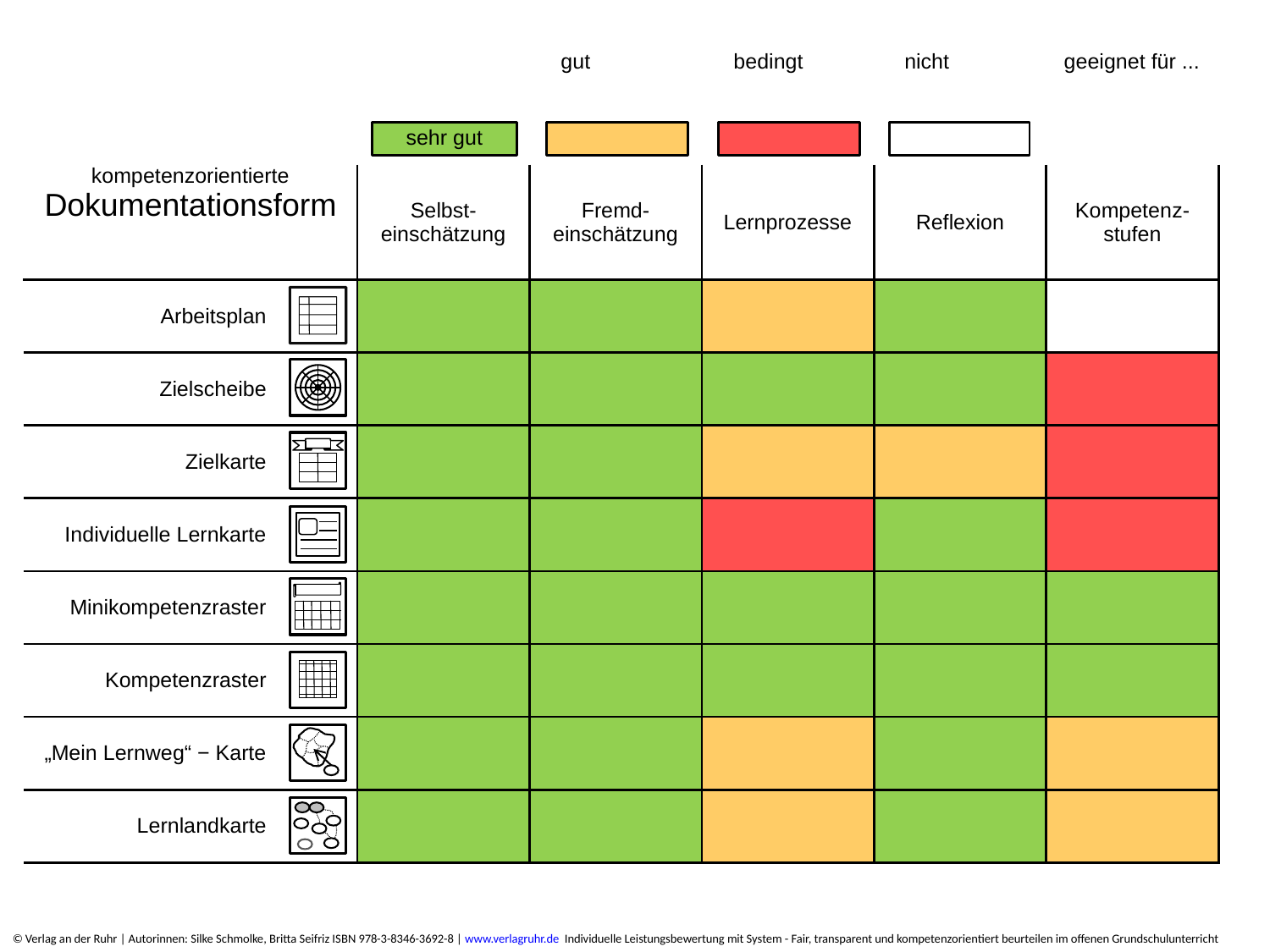

| kompetenzorientierte Dokumentationsform |  |  |  |  |  |  |
| --- | --- | --- | --- | --- | --- | --- |
|  |  | Selbst-einschätzung | Fremd-einschätzung | Lernprozesse | Reflexion | Kompetenz-stufen |
| Arbeitsplan |  |  |  |  |  |  |
| Zielscheibe |  |  |  |  |  |  |
| Zielkarte |  |  |  |  |  |  |
| Individuelle Lernkarte |  |  |  |  |  |  |
| Minikompetenzraster |  |  |  |  |  |  |
| Kompetenzraster |  |  |  |  |  |  |
| „Mein Lernweg“ − Karte |  |  |  |  |  |  |
| Lernlandkarte |  |  |  |  |  |  |
geeignet für ...
sehr gut
gut
bedingt
nicht